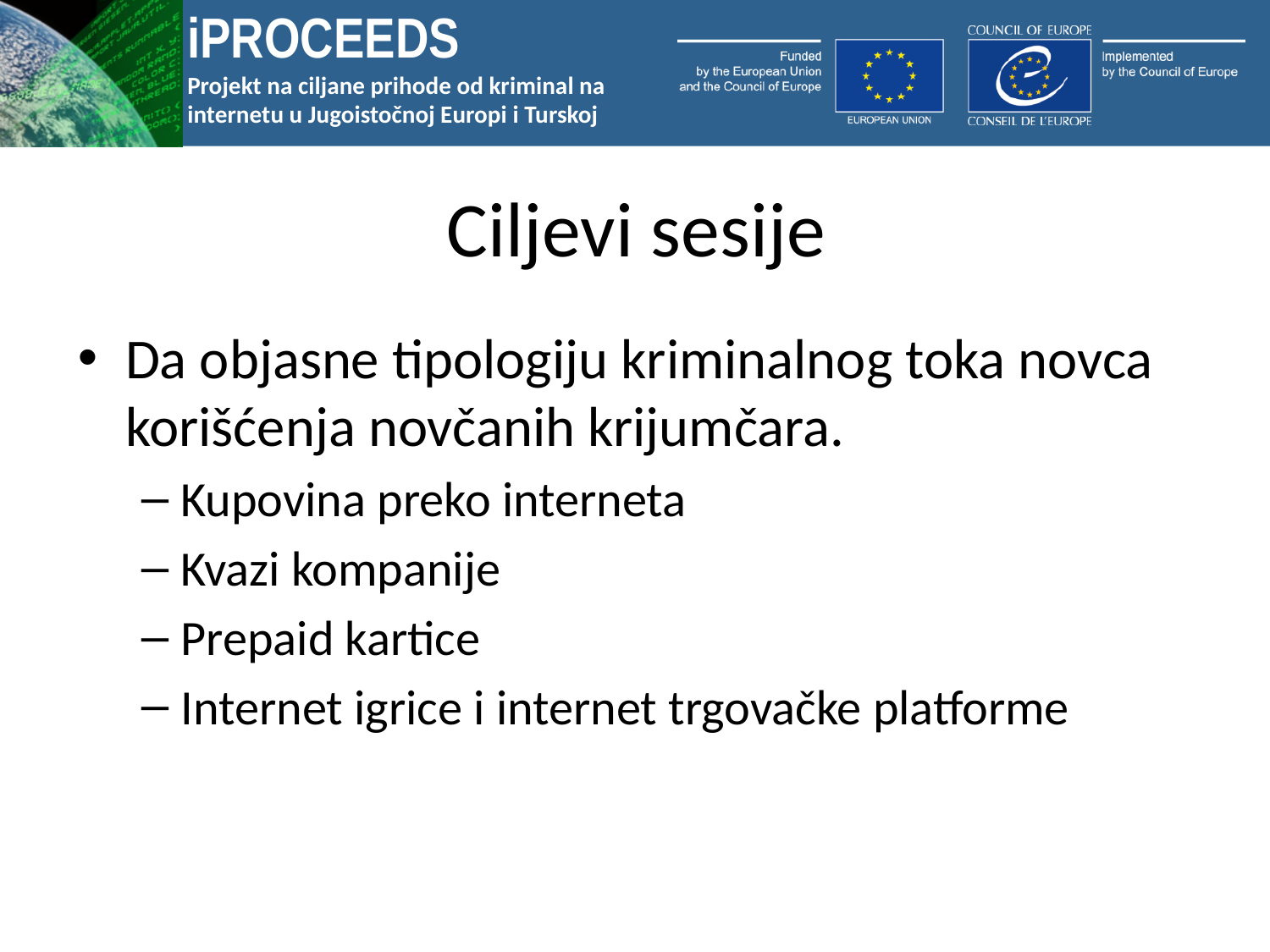

# Ciljevi sesije
Da objasne tipologiju kriminalnog toka novca korišćenja novčanih krijumčara.
Kupovina preko interneta
Kvazi kompanije
Prepaid kartice
Internet igrice i internet trgovačke platforme